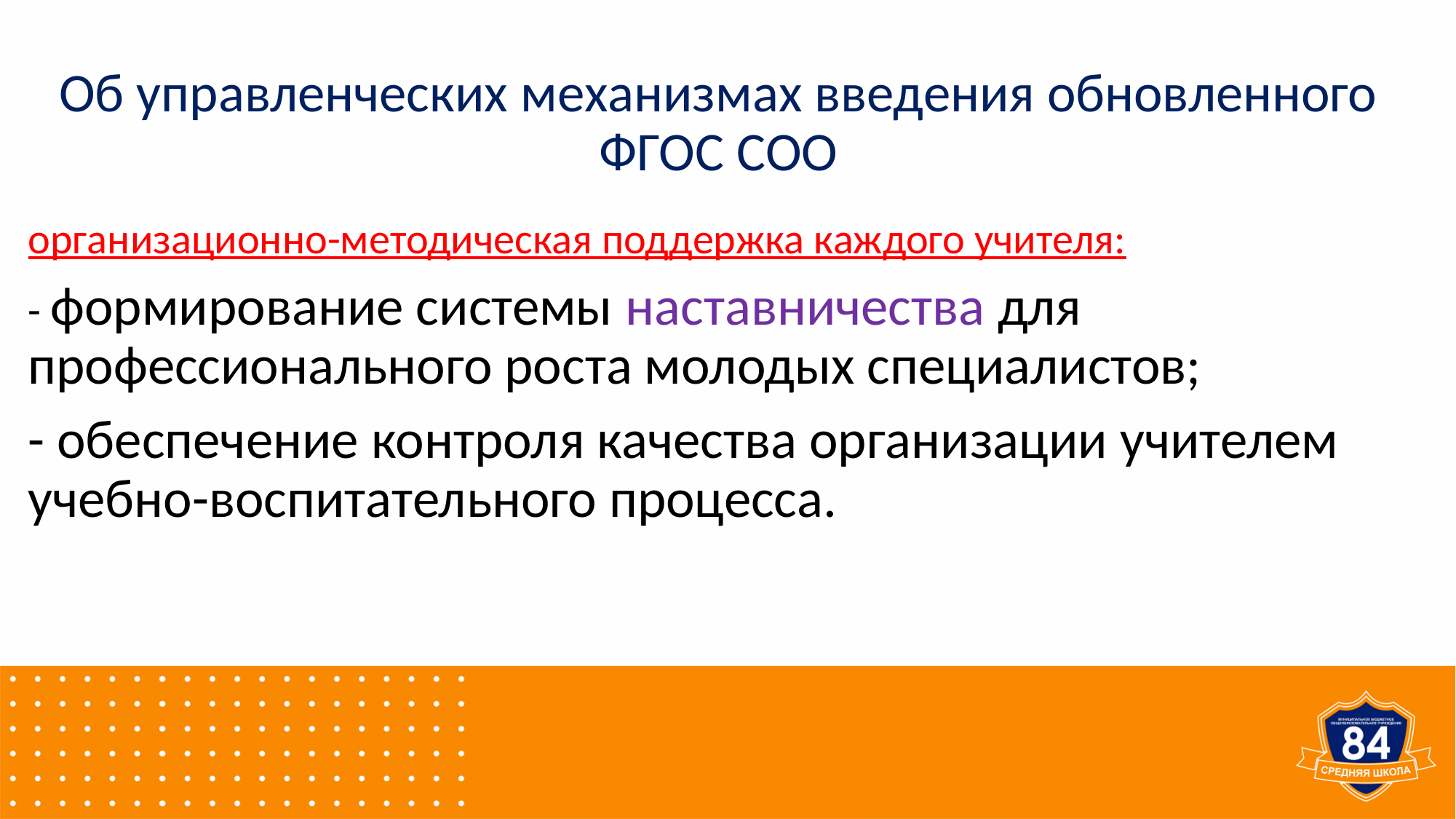

# Об управленческих механизмах введения обновленного ФГОС СОО
организационно-методическая поддержка каждого учителя:
- формирование системы наставничества для профессионального роста молодых специалистов;
- обеспечение контроля качества организации учителем учебно-воспитательного процесса.